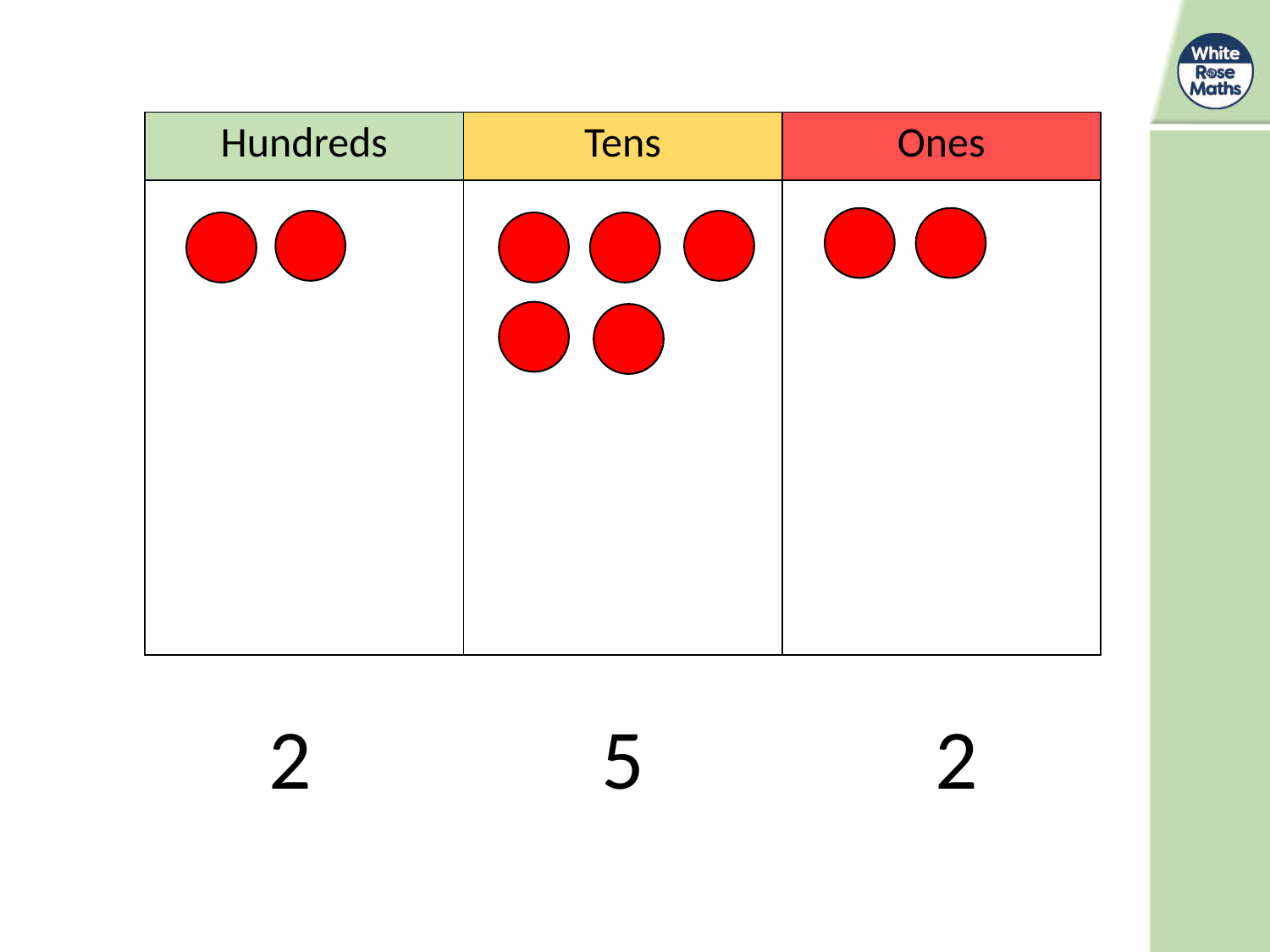

| Hundreds | Tens | Ones |
| --- | --- | --- |
|  |  |  |

5
2
2